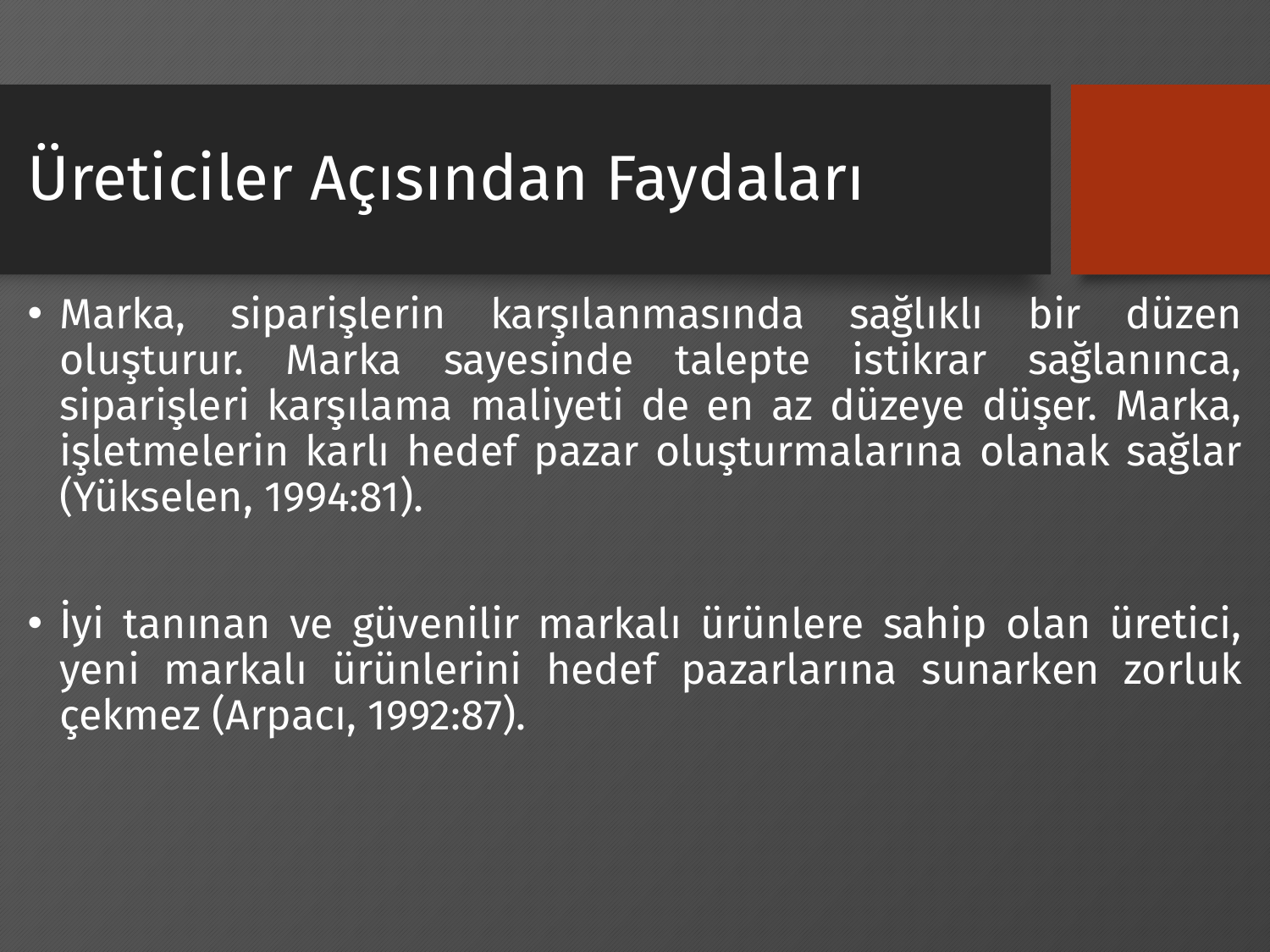

# Üreticiler Açısından Faydaları
Marka, siparişlerin karşılanmasında sağlıklı bir düzen oluşturur. Marka sayesinde talepte istikrar sağlanınca, siparişleri karşılama maliyeti de en az düzeye düşer. Marka, işletmelerin karlı hedef pazar oluşturmalarına olanak sağlar (Yükselen, 1994:81).

İyi tanınan ve güvenilir markalı ürünlere sahip olan üretici, yeni markalı ürünlerini hedef pazarlarına sunarken zorluk çekmez (Arpacı, 1992:87).